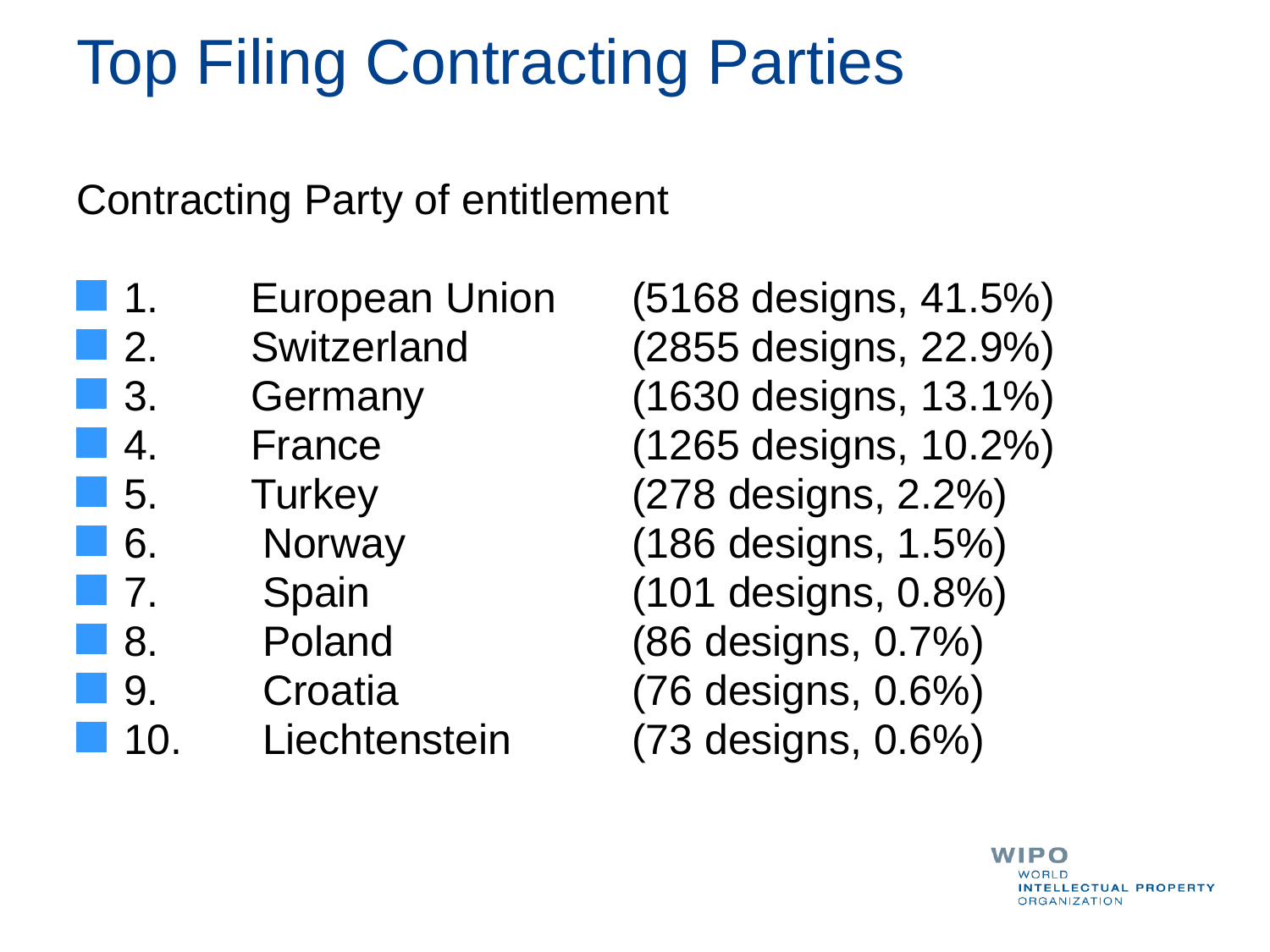

# Top Filing Contracting Parties
Contracting Party of entitlement

1.	European Union	(5168 designs, 41.5%)
2.	Switzerland 		(2855 designs, 22.9%)
3.	Germany 		(1630 designs, 13.1%)
4.	France 		(1265 designs, 10.2%)
5.	Turkey 		(278 designs, 2.2%)
6.	 Norway 		(186 designs, 1.5%)
7.	 Spain 		(101 designs, 0.8%)
8.	 Poland		(86 designs, 0.7%)
9.	 Croatia 		(76 designs, 0.6%)
10.	 Liechtenstein 	(73 designs, 0.6%)